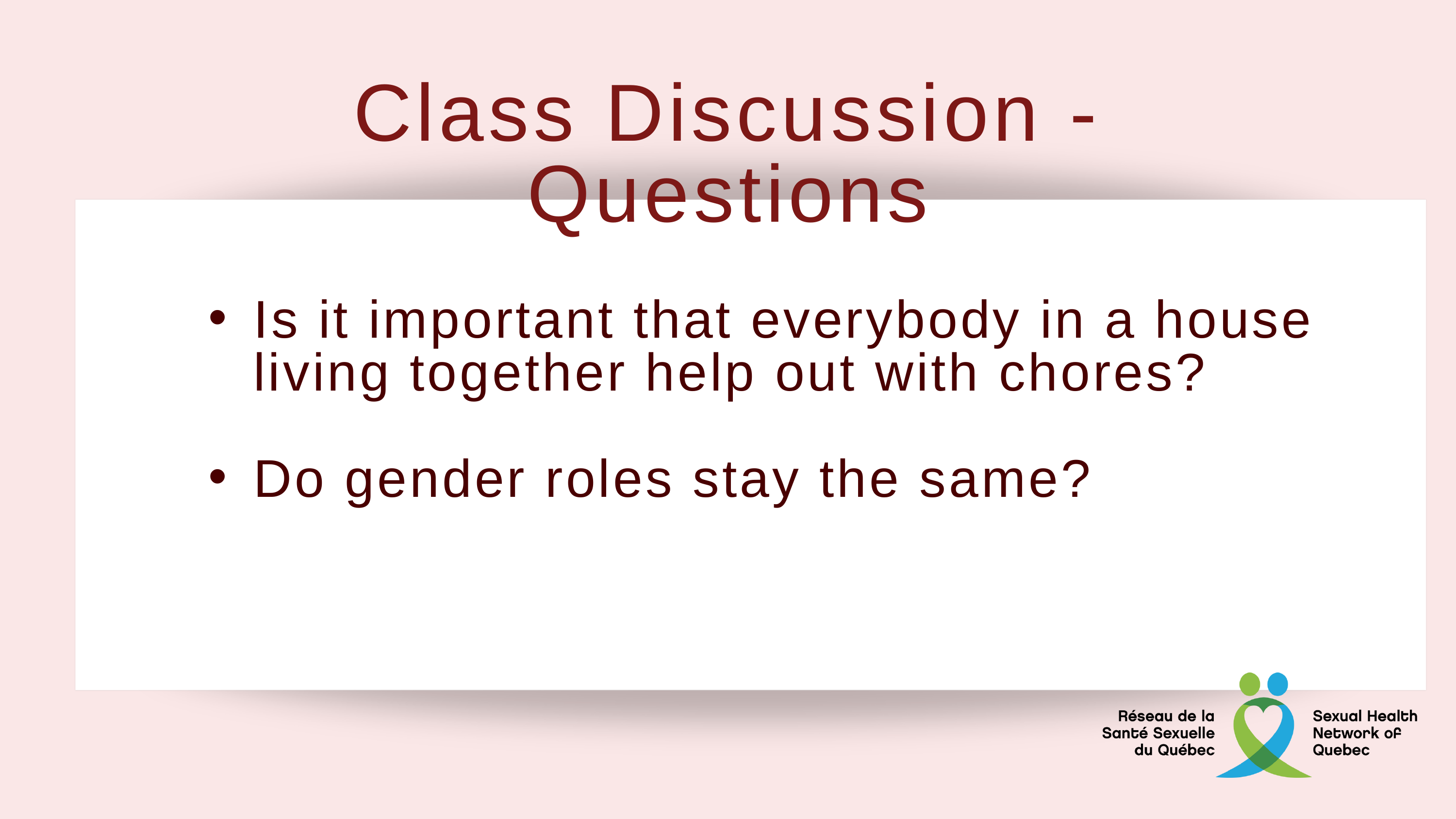

Class Discussion - Questions

Is it important that everybody in a house living together help out with chores?

Do gender roles stay the same?